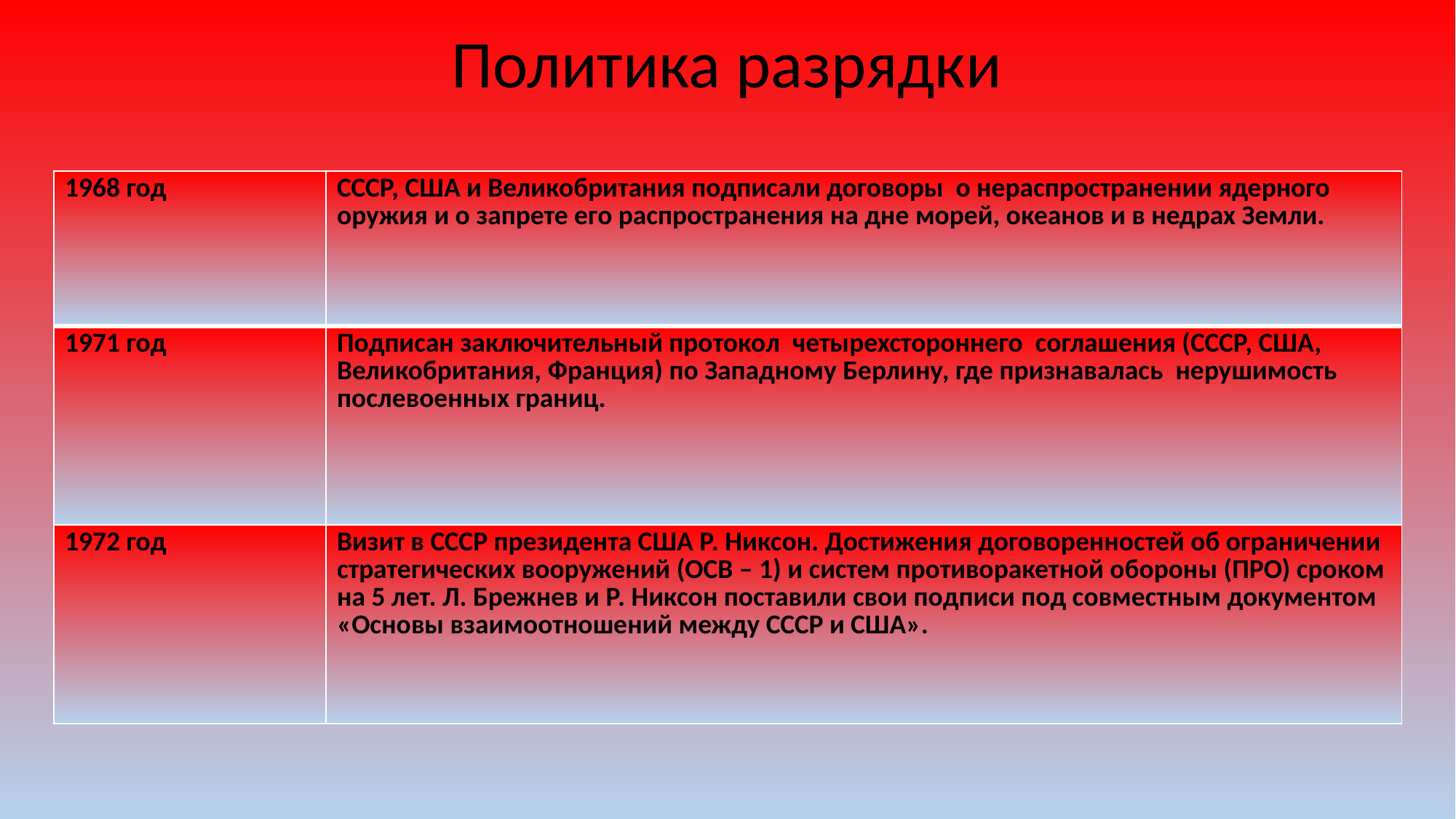

# Политика разрядки
| 1968 год | СССР, США и Великобритания подписали договоры о нераспространении ядерного оружия и о запрете его распространения на дне морей, океанов и в недрах Земли. |
| --- | --- |
| 1971 год | Подписан заключительный протокол четырехстороннего соглашения (СССР, США, Великобритания, Франция) по Западному Берлину, где признавалась нерушимость послевоенных границ. |
| 1972 год | Визит в СССР президента США Р. Никсон. Достижения договоренностей об ограничении стратегических вооружений (ОСВ – 1) и систем противоракетной обороны (ПРО) сроком на 5 лет. Л. Брежнев и Р. Никсон поставили свои подписи под совместным документом «Основы взаимоотношений между СССР и США». |